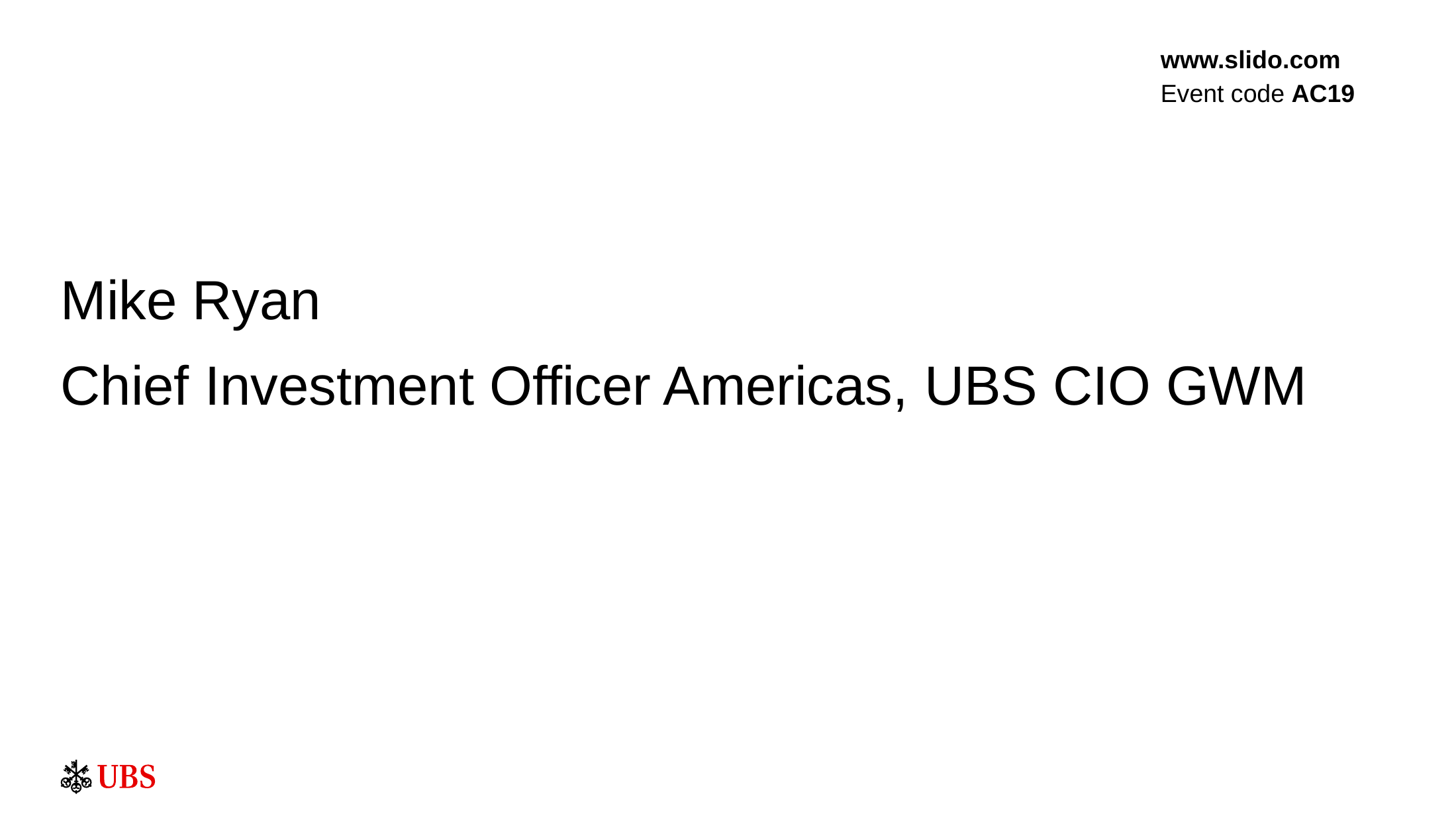

www.slido.com
Event code AC19
Mike Ryan
Chief Investment Officer Americas, UBS CIO GWM